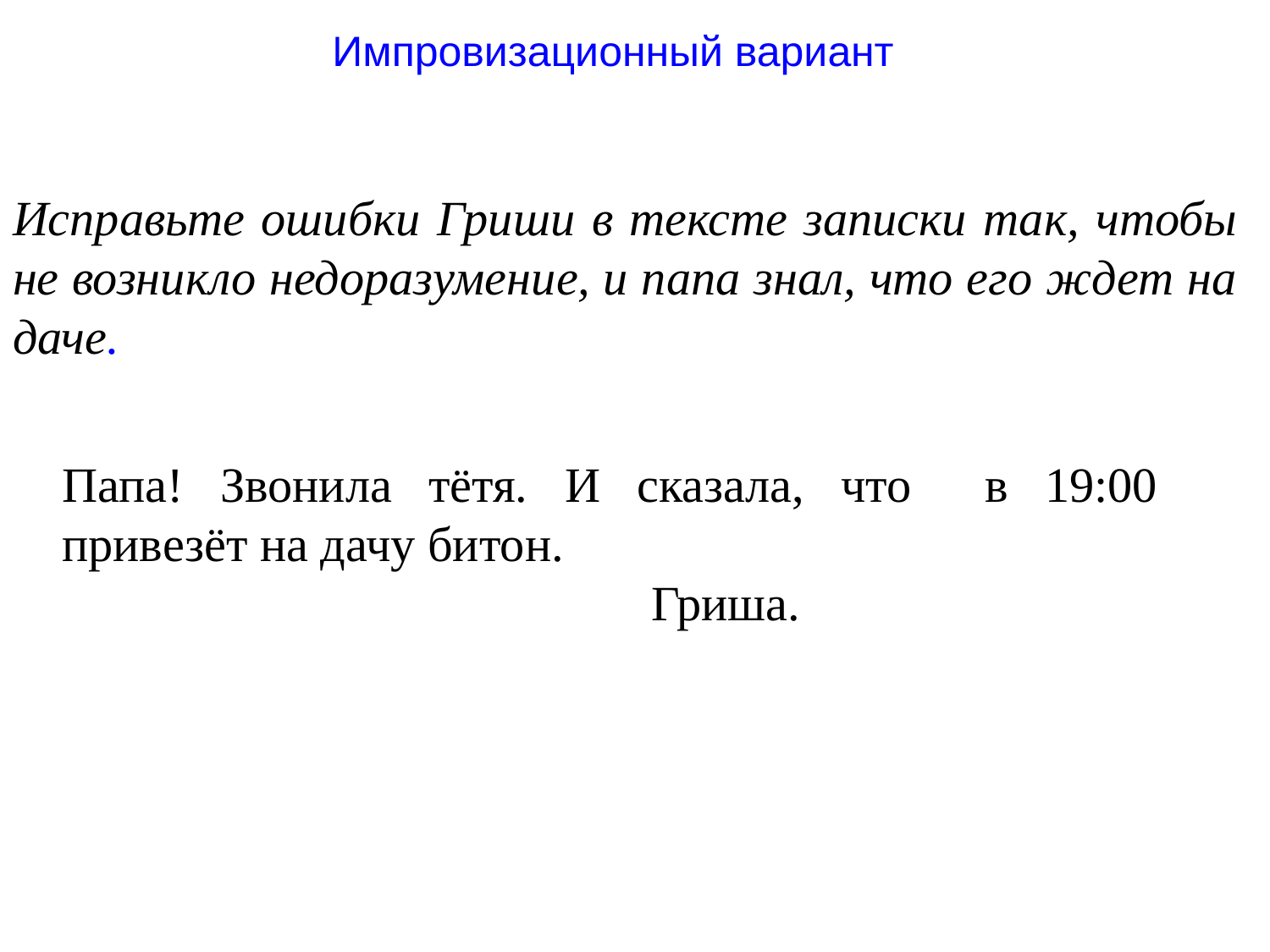

# Импровизационный вариант

Исправьте ошибки Гриши в тексте записки так, чтобы не возникло недоразумение, и папа знал, что его ждет на даче.

Папа! Звонила тётя. И сказала, что  в 19:00 привезёт на дачу битон.
                                                Гриша.